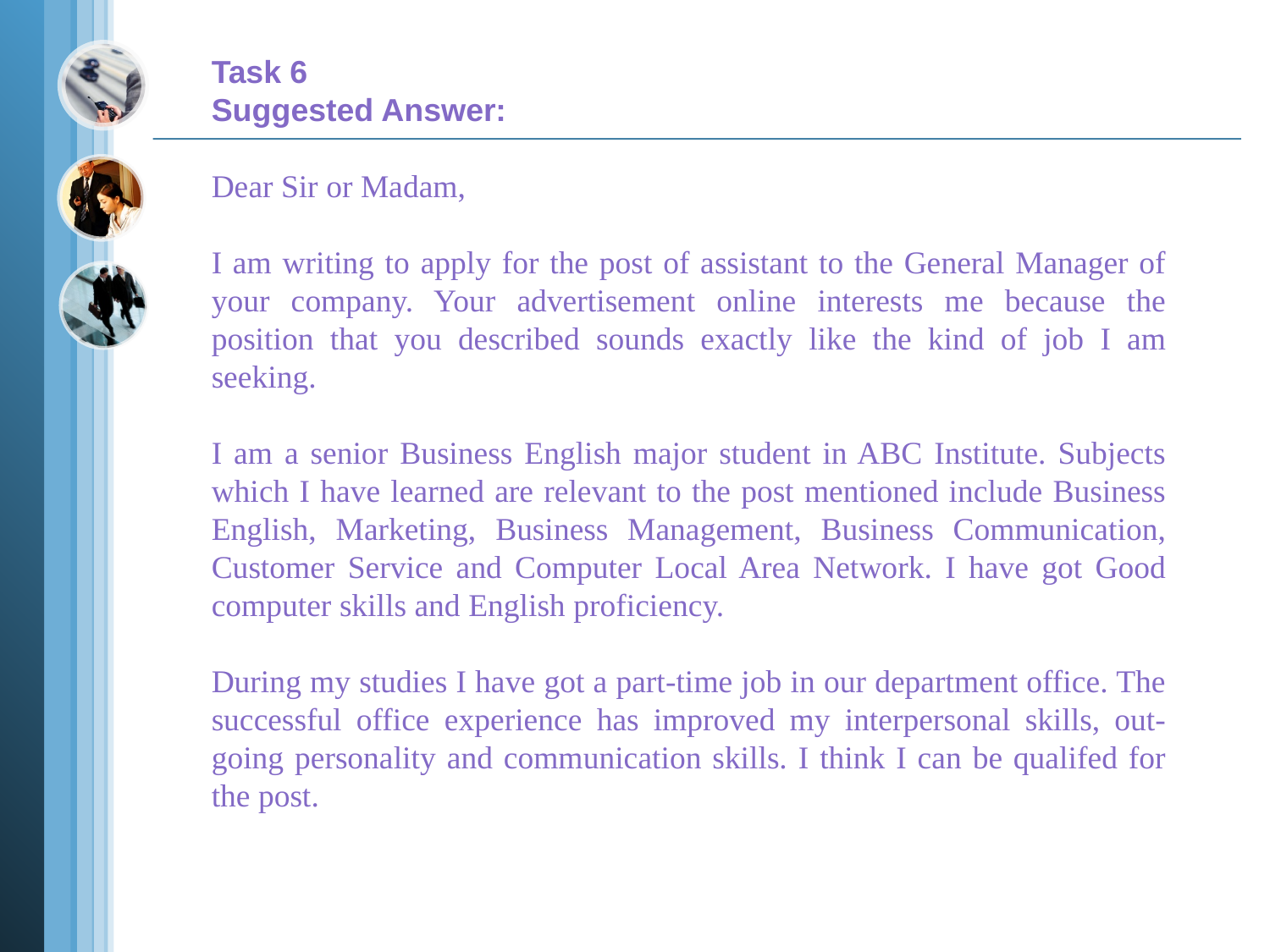

Task 6
Suggested Answer:

Dear Sir or Madam,

I am writing to apply for the post of assistant to the General Manager of your company. Your advertisement online interests me because the position that you described sounds exactly like the kind of job I am seeking.

I am a senior Business English major student in ABC Institute. Subjects which I have learned are relevant to the post mentioned include Business English, Marketing, Business Management, Business Communication, Customer Service and Computer Local Area Network. I have got Good computer skills and English proficiency.

During my studies I have got a part-time job in our department office. The successful office experience has improved my interpersonal skills, out-going personality and communication skills. I think I can be qualifed for the post.